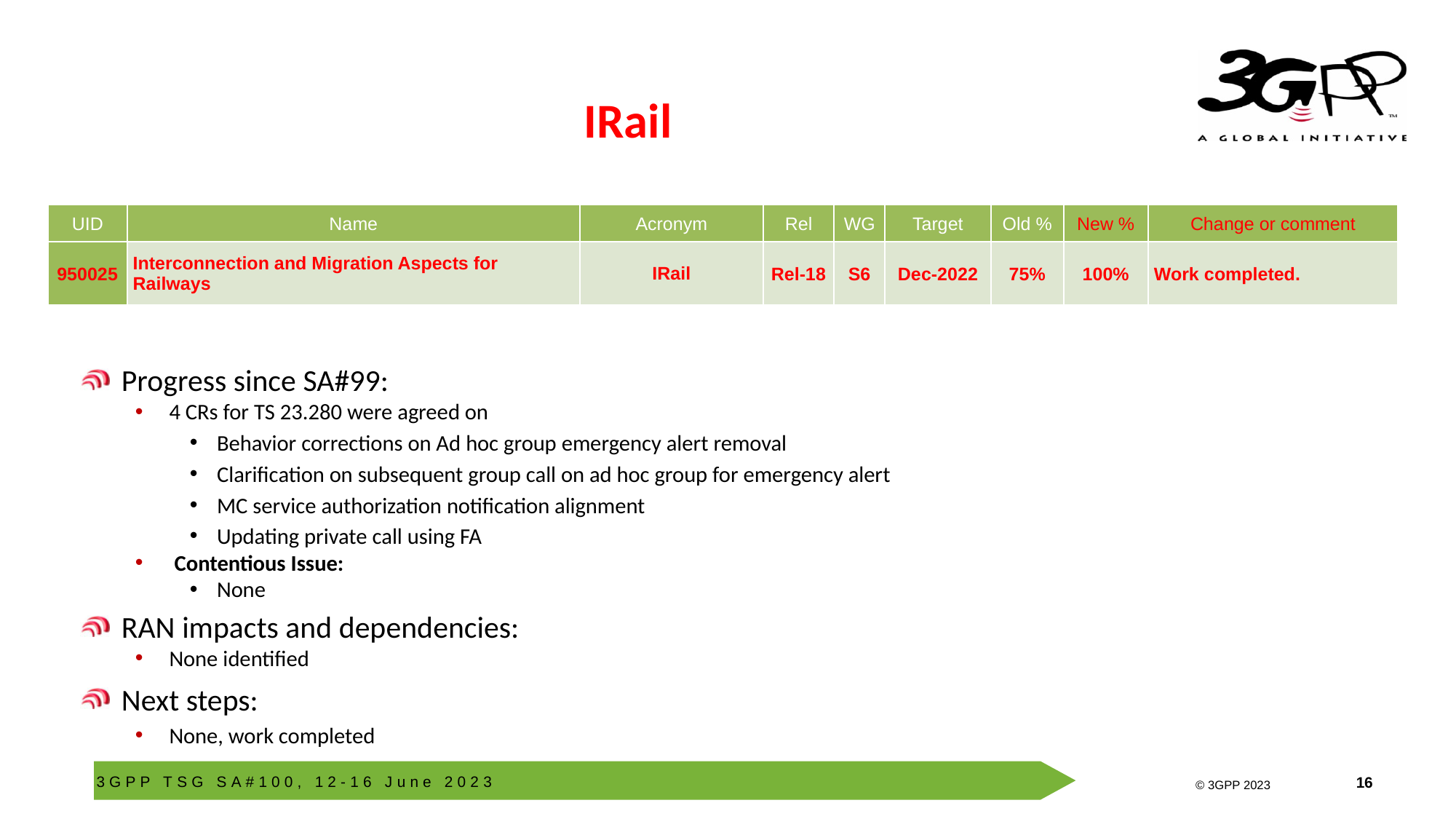

# IRail
| UID | Name | Acronym | Rel | WG | Target | Old % | New % | Change or comment |
| --- | --- | --- | --- | --- | --- | --- | --- | --- |
| 950025 | Interconnection and Migration Aspects for Railways | IRail | Rel-18 | S6 | Dec-2022 | 75% | 100% | Work completed. |
Progress since SA#99:
4 CRs for TS 23.280 were agreed on
Behavior corrections on Ad hoc group emergency alert removal
Clarification on subsequent group call on ad hoc group for emergency alert
MC service authorization notification alignment
Updating private call using FA
 Contentious Issue:
None
RAN impacts and dependencies:
None identified
Next steps:
None, work completed